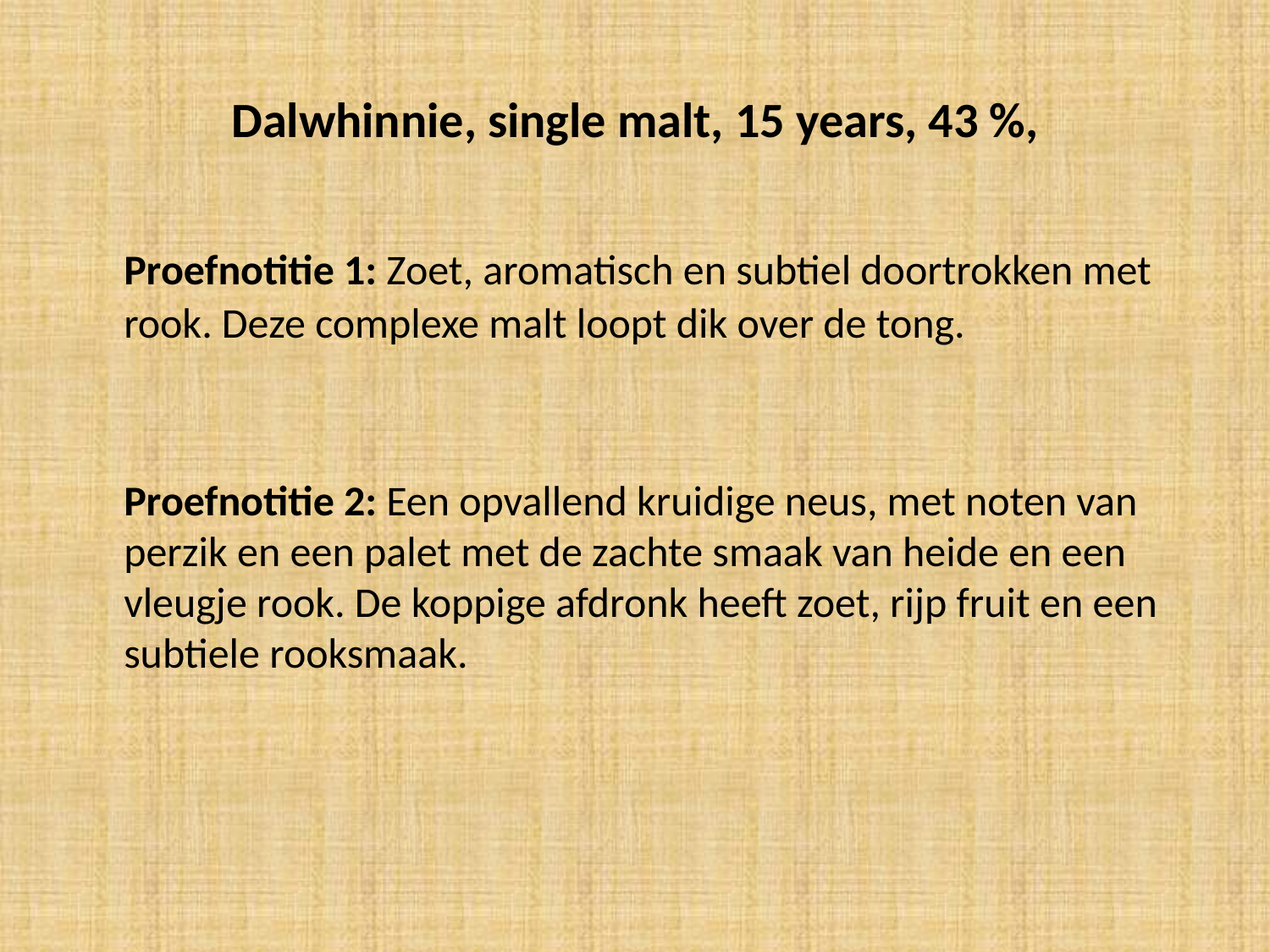

# Dalwhinnie, single malt, 15 years, 43 %,
	Proefnotitie 1: Zoet, aromatisch en subtiel doortrokken met rook. Deze complexe malt loopt dik over de tong.

	Proefnotitie 2: Een opvallend kruidige neus, met noten van perzik en een palet met de zachte smaak van heide en een vleugje rook. De koppige afdronk heeft zoet, rijp fruit en een subtiele rooksmaak.